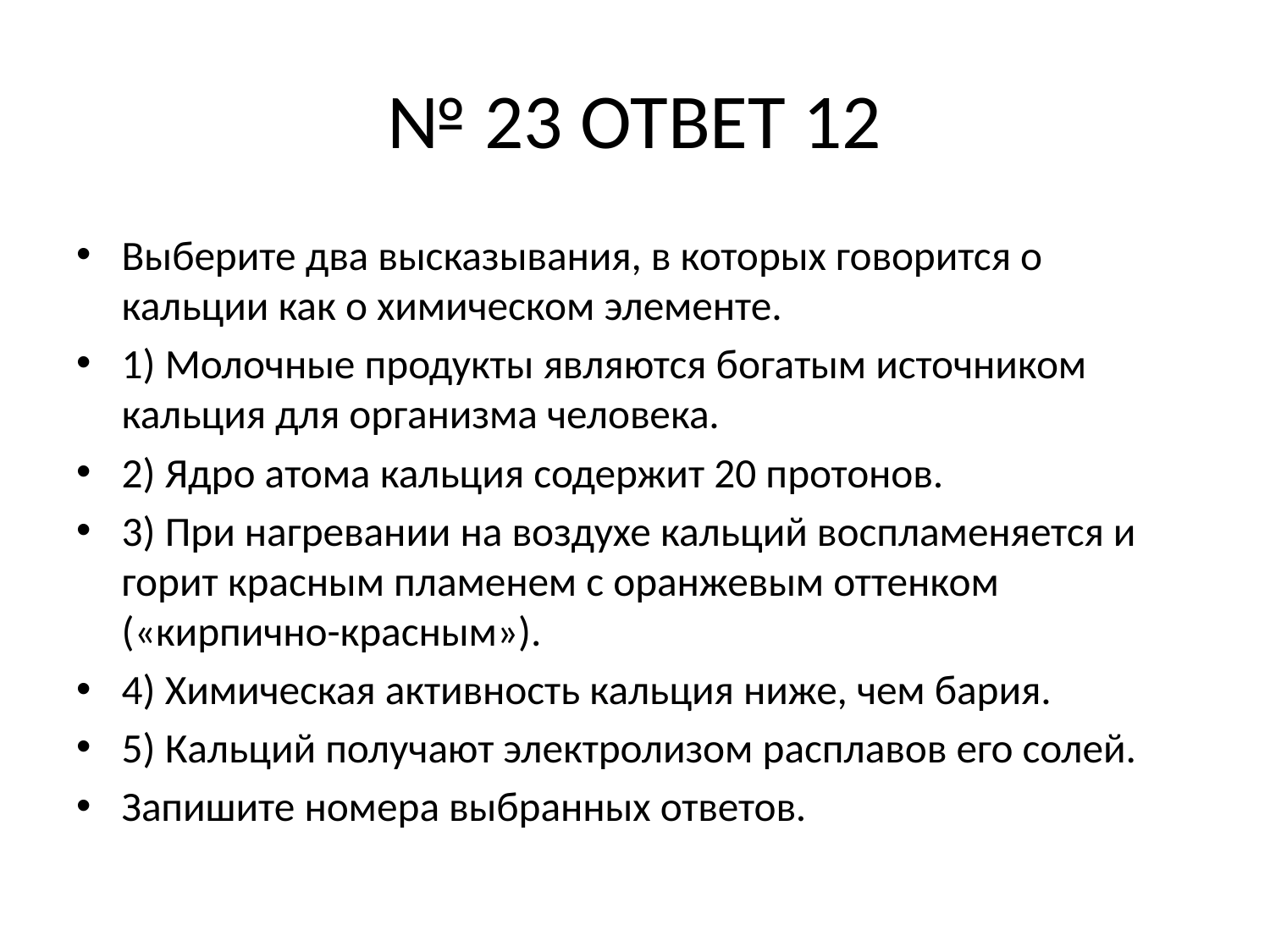

# № 23 ОТВЕТ 12
Выберите два высказывания, в которых говорится о кальции как о химическом элементе.
1) Молочные продукты являются богатым источником кальция для организма человека.
2) Ядро атома кальция содержит 20 протонов.
3) При нагревании на воздухе кальций воспламеняется и горит красным пламенем с оранжевым оттенком («кирпично-красным»).
4) Химическая активность кальция ниже, чем бария.
5) Кальций получают электролизом расплавов его солей.
Запишите номера выбранных ответов.